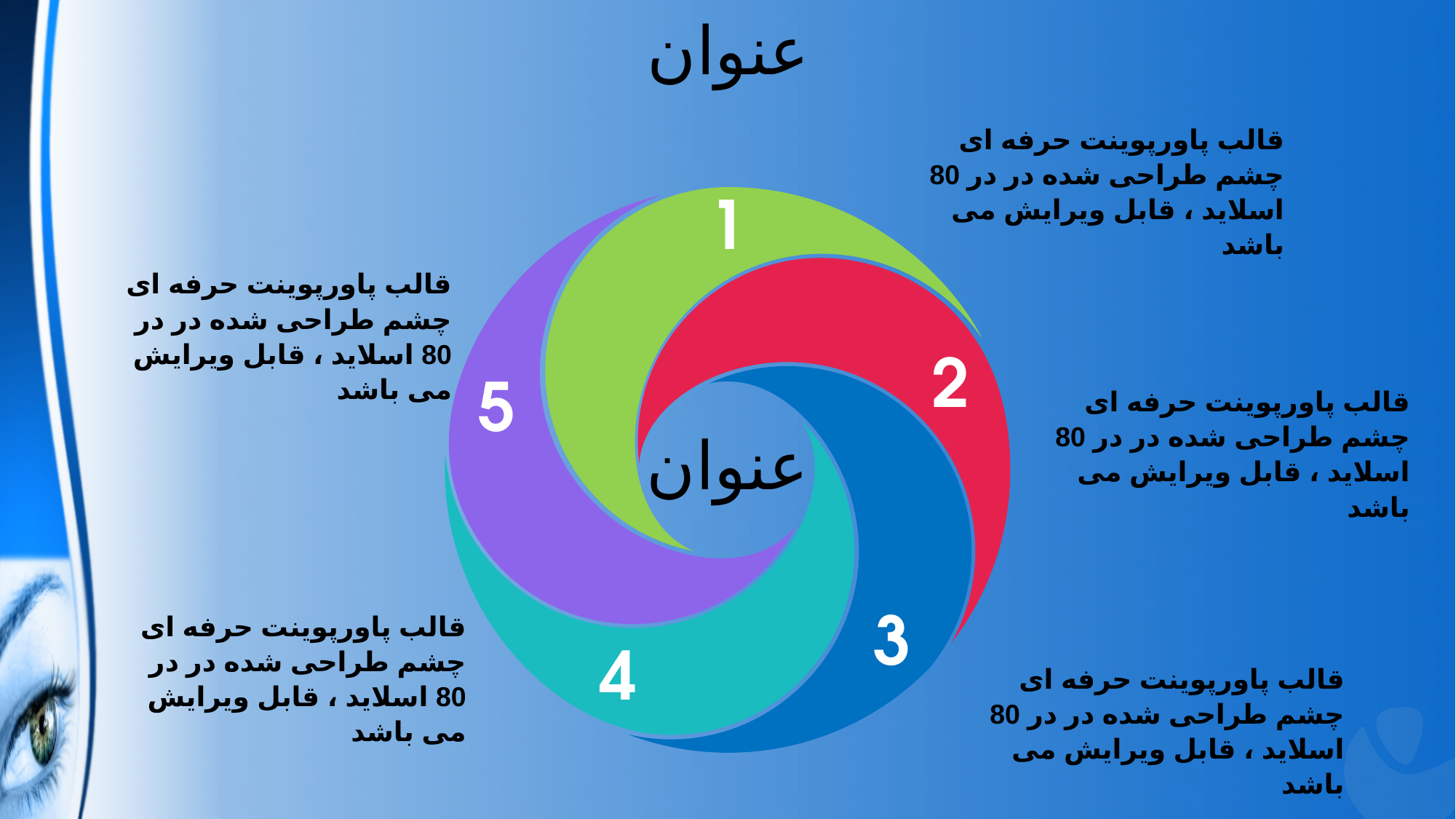

عنوان
قالب پاورپوينت حرفه ای چشم طراحی شده در در 80 اسلاید ، قابل ویرایش می باشد
1

قالب پاورپوينت حرفه ای چشم طراحی شده در در 80 اسلاید ، قابل ویرایش می باشد
2
5
قالب پاورپوينت حرفه ای چشم طراحی شده در در 80 اسلاید ، قابل ویرایش می باشد
عنوان
3
قالب پاورپوينت حرفه ای چشم طراحی شده در در 80 اسلاید ، قابل ویرایش می باشد
4
قالب پاورپوينت حرفه ای چشم طراحی شده در در 80 اسلاید ، قابل ویرایش می باشد